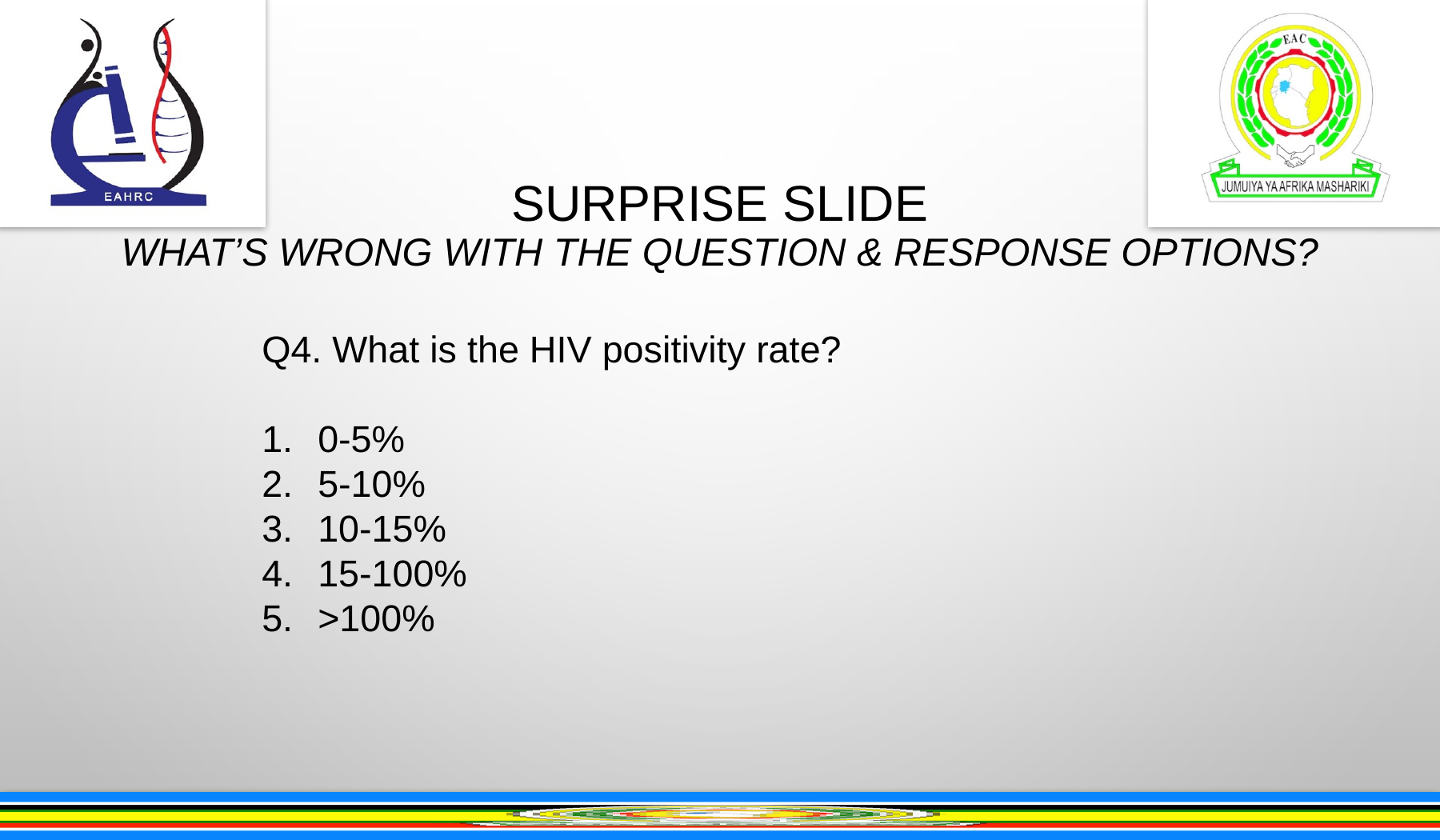

# Surprise Slide What’s wrong with the question & response options?
Q4. What is the HIV positivity rate?

0-5%
5-10%
10-15%
15-100%
>100%